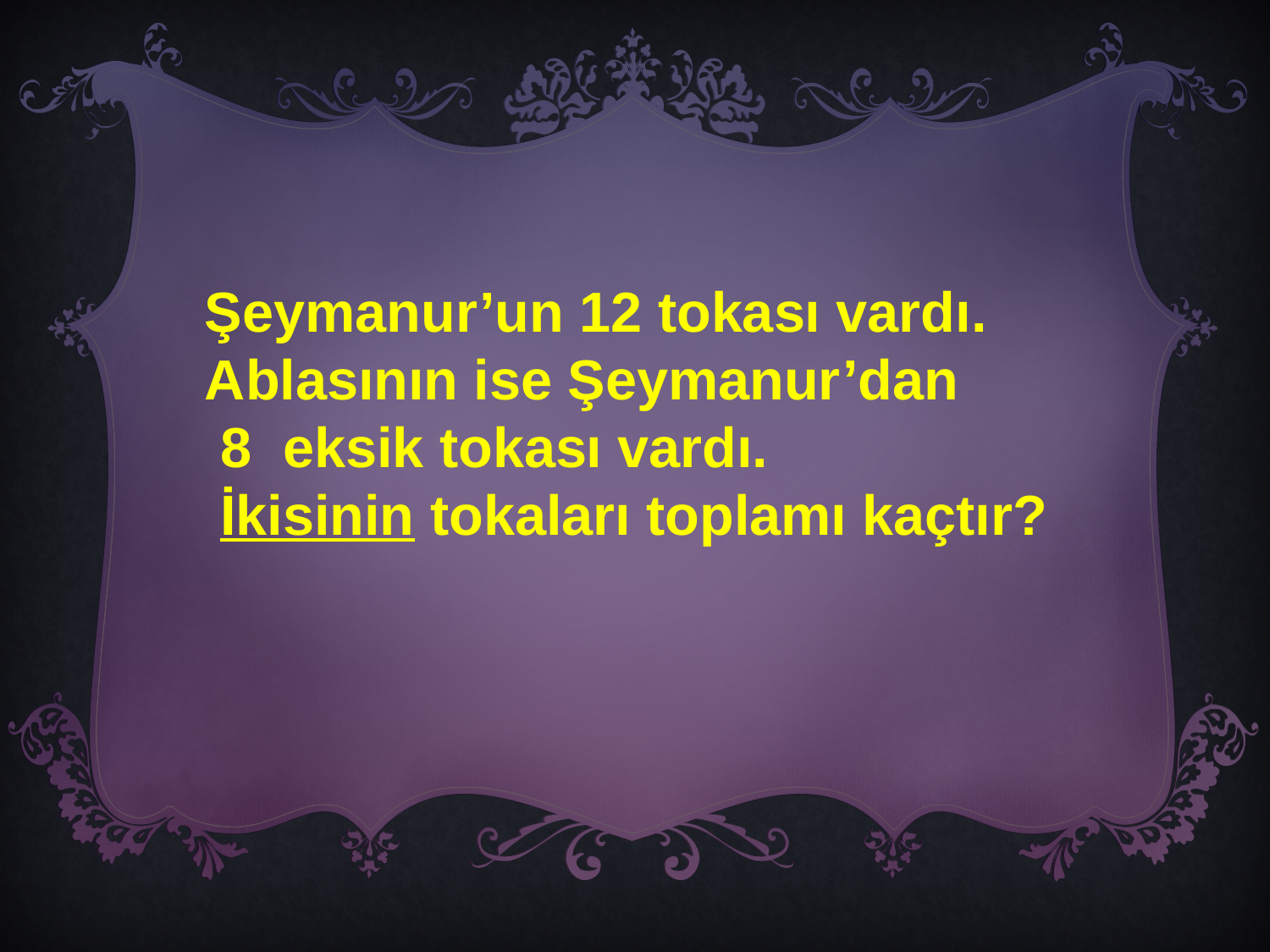

Şeymanur’un 12 tokası vardı.
Ablasının ise Şeymanur’dan
 8  eksik tokası vardı.
 İkisinin tokaları toplamı kaçtır?